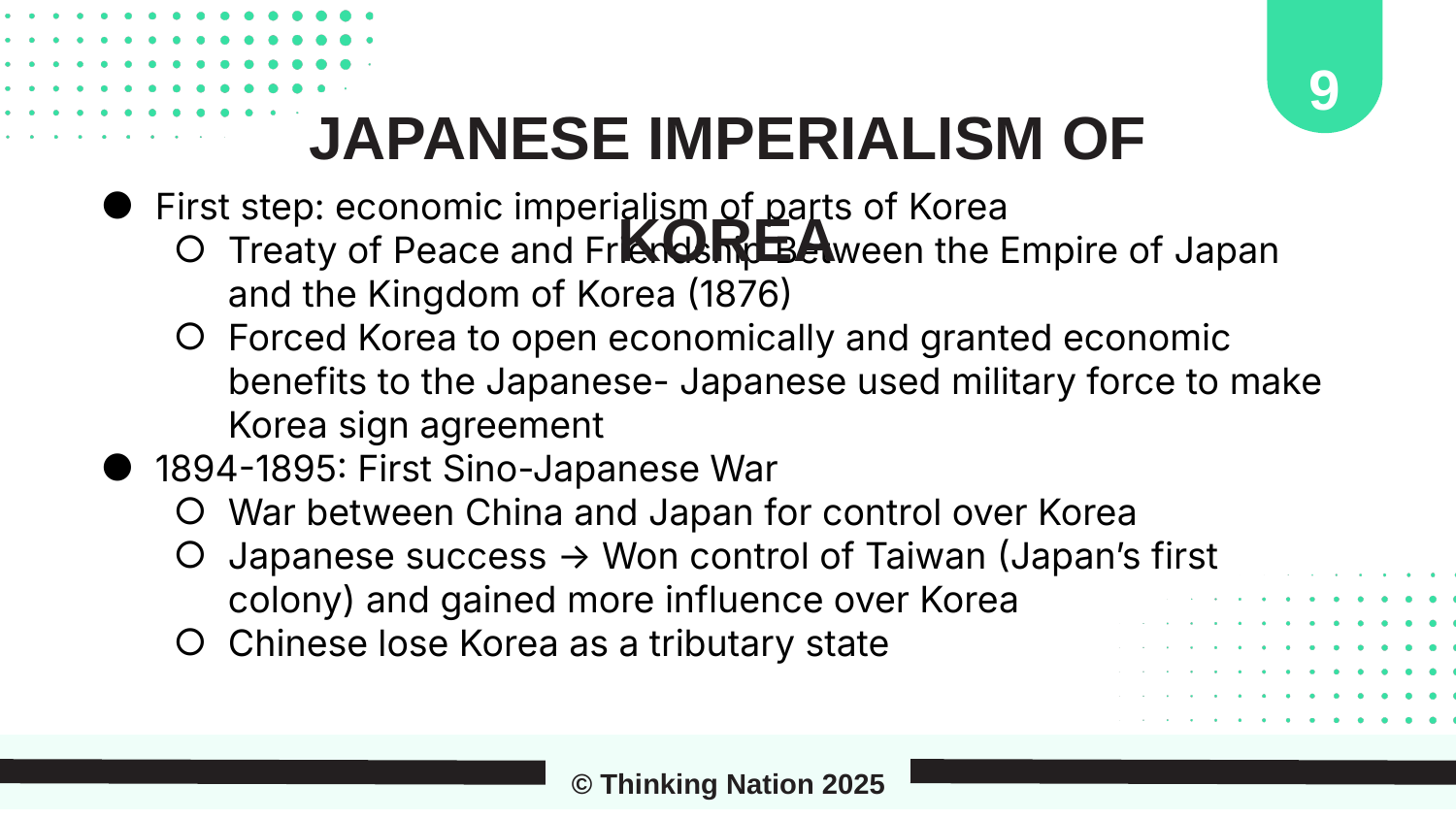

9
JAPANESE IMPERIALISM OF KOREA
First step: economic imperialism of parts of Korea
Treaty of Peace and Friendship Between the Empire of Japan and the Kingdom of Korea (1876)
Forced Korea to open economically and granted economic benefits to the Japanese- Japanese used military force to make Korea sign agreement
1894-1895: First Sino-Japanese War
War between China and Japan for control over Korea
Japanese success → Won control of Taiwan (Japan’s first colony) and gained more influence over Korea
Chinese lose Korea as a tributary state

© Thinking Nation 2025